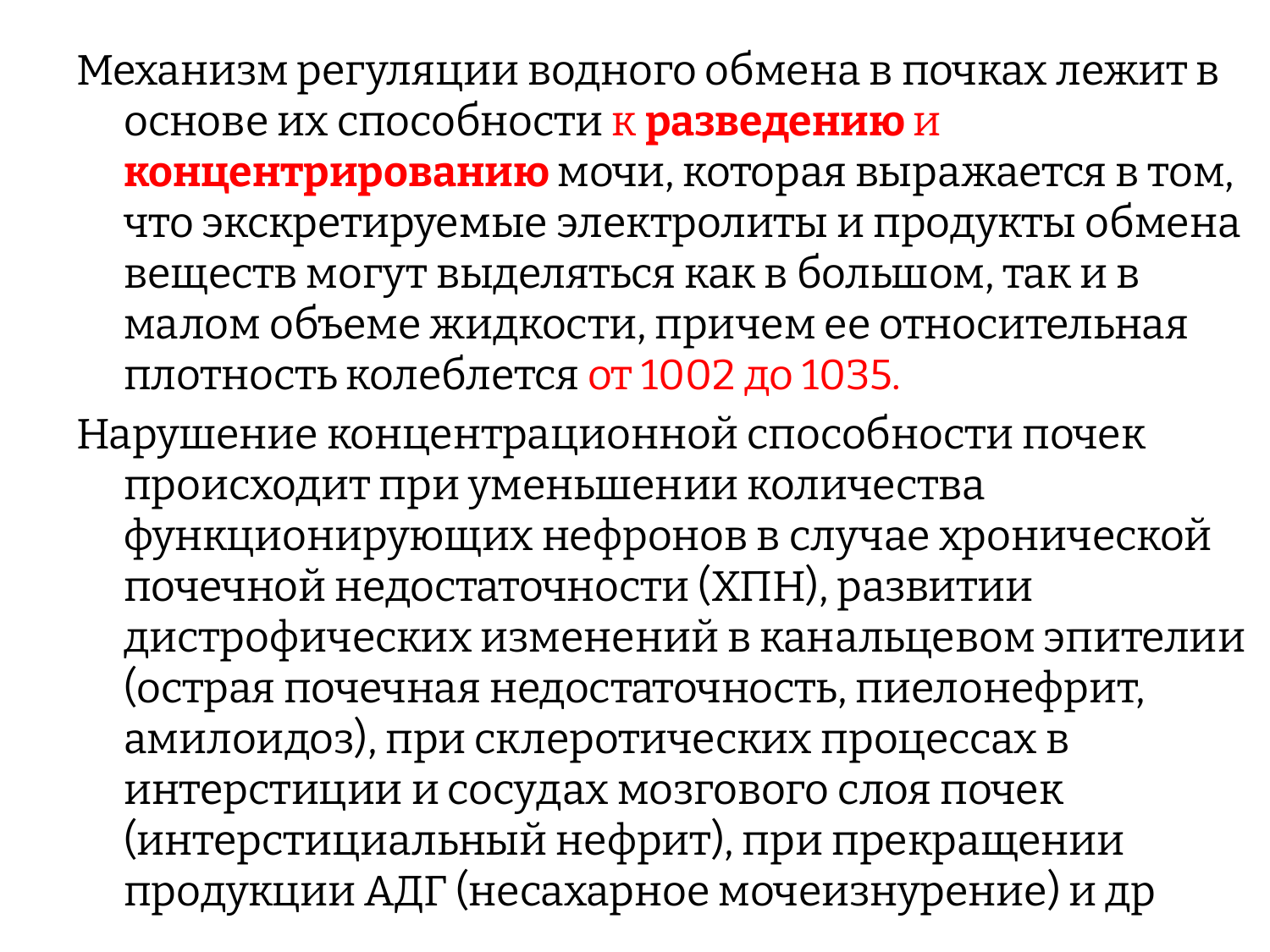

#
Механизм регуляции водного обмена в почках лежит в основе их способности к разведению и концентрированию мочи, которая выражается в том, что экскретируемые электролиты и продукты обмена веществ могут выделяться как в большом, так и в малом объеме жидкости, причем ее относительная плотность колеблется от 1002 до 1035.
Нарушение концентрационной способности почек происходит при уменьшении количества функционирующих нефронов в случае хронической почечной недостаточности (ХПН), развитии дистрофических изменений в канальцевом эпителии (острая почечная недостаточность, пиелонефрит, амилоидоз), при склеротических процессах в интерстиции и сосудах мозгового слоя почек (интерстициальный нефрит), при прекращении продукции АДГ (несахарное мочеизнурение) и др